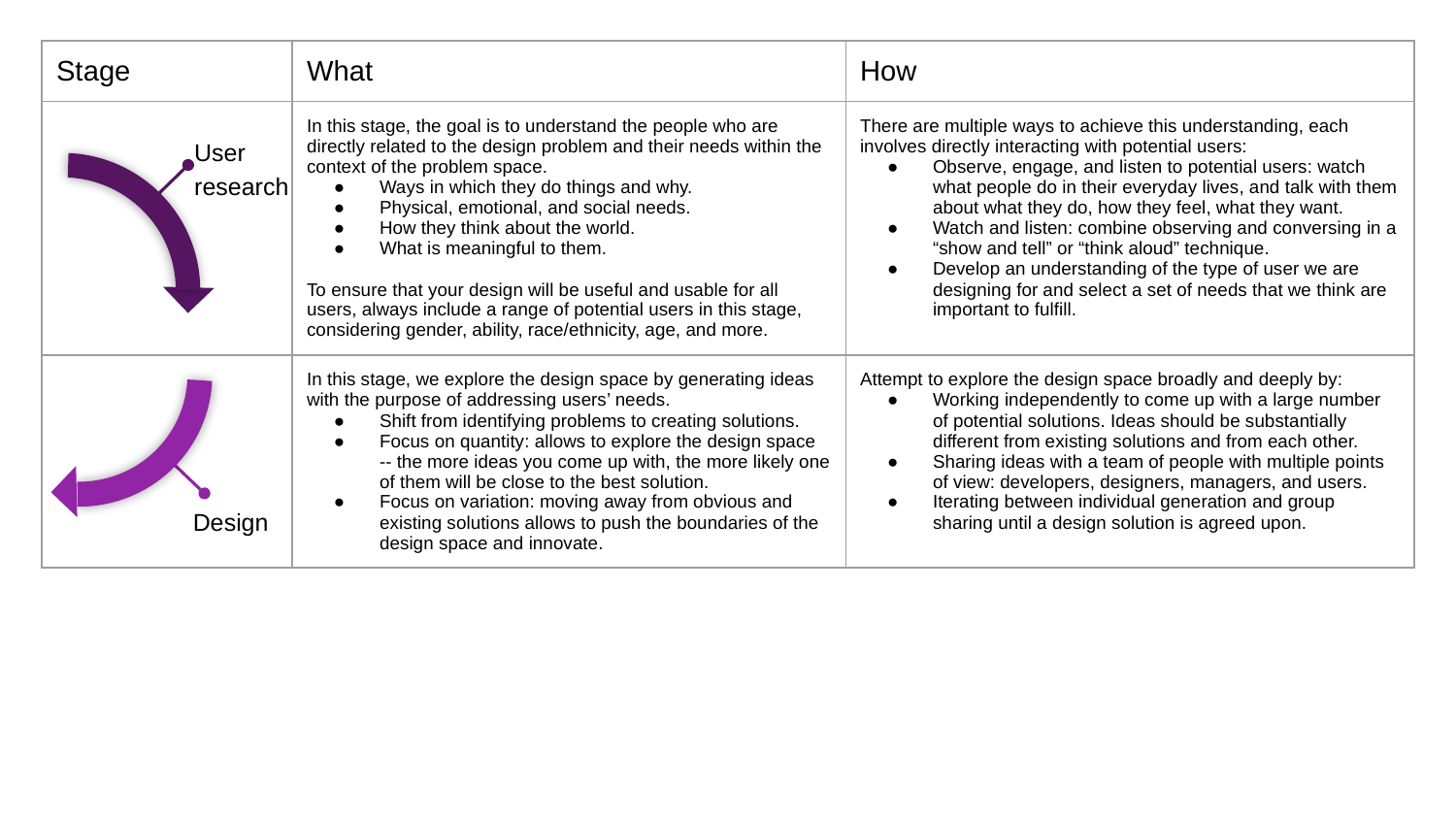

| Stage | What | How |
| --- | --- | --- |
|  | In this stage, the goal is to understand the people who are directly related to the design problem and their needs within the context of the problem space. Ways in which they do things and why. Physical, emotional, and social needs. How they think about the world. What is meaningful to them. To ensure that your design will be useful and usable for all users, always include a range of potential users in this stage, considering gender, ability, race/ethnicity, age, and more. | There are multiple ways to achieve this understanding, each involves directly interacting with potential users: Observe, engage, and listen to potential users: watch what people do in their everyday lives, and talk with them about what they do, how they feel, what they want. Watch and listen: combine observing and conversing in a “show and tell” or “think aloud” technique. Develop an understanding of the type of user we are designing for and select a set of needs that we think are important to fulfill. |
|  | In this stage, we explore the design space by generating ideas with the purpose of addressing users’ needs. Shift from identifying problems to creating solutions. Focus on quantity: allows to explore the design space -- the more ideas you come up with, the more likely one of them will be close to the best solution. Focus on variation: moving away from obvious and existing solutions allows to push the boundaries of the design space and innovate. | Attempt to explore the design space broadly and deeply by: Working independently to come up with a large number of potential solutions. Ideas should be substantially different from existing solutions and from each other. Sharing ideas with a team of people with multiple points of view: developers, designers, managers, and users. Iterating between individual generation and group sharing until a design solution is agreed upon. |
User research

Design